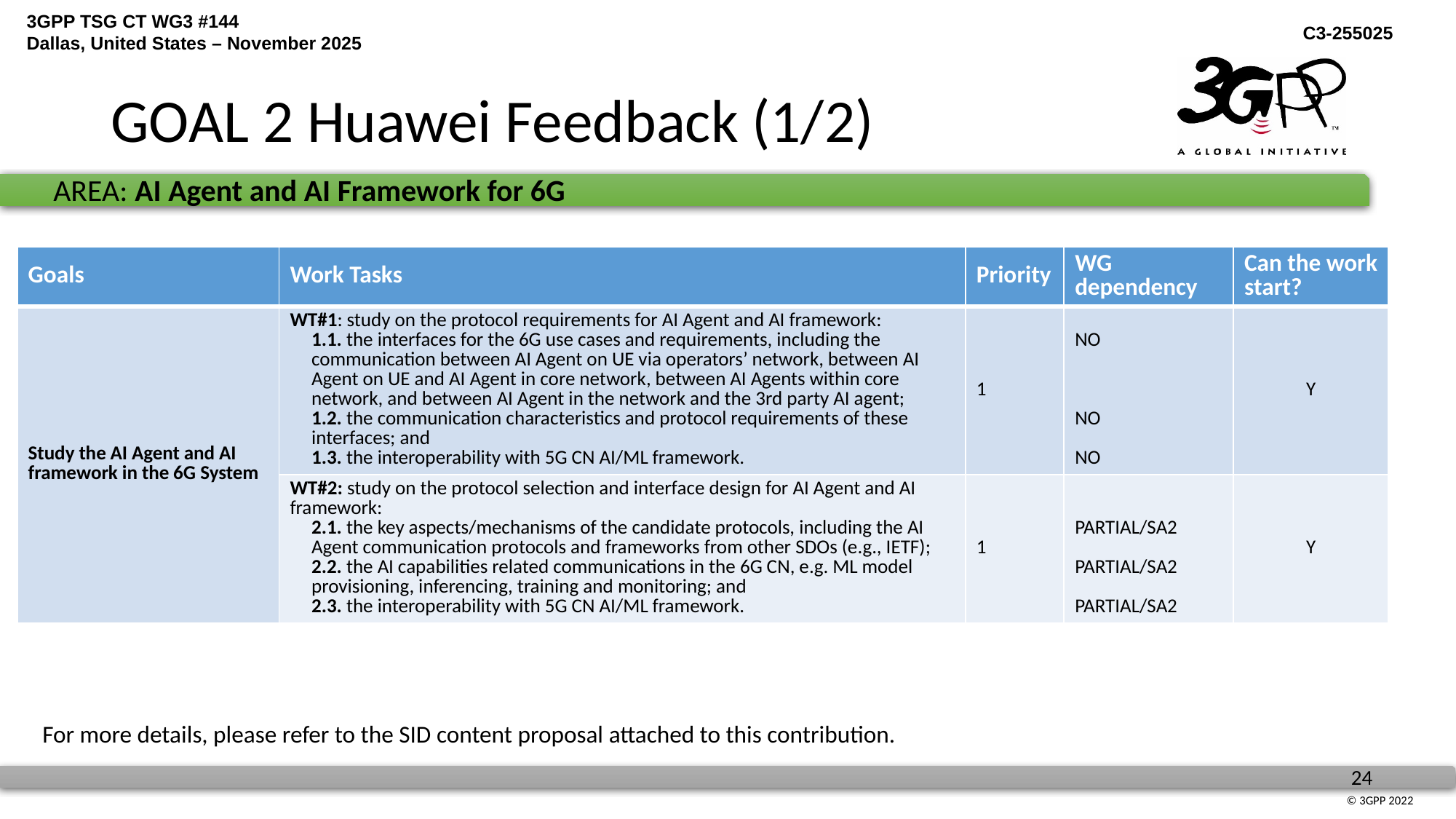

# GOAL 2 Huawei Feedback (1/2)
AREA: AI Agent and AI Framework for 6G

| Goals | Work Tasks | Priority | WG dependency | Can the work start? |
| --- | --- | --- | --- | --- |
| Study the AI Agent and AI framework in the 6G System | WT#1: study on the protocol requirements for AI Agent and AI framework: 1.1. the interfaces for the 6G use cases and requirements, including the communication between AI Agent on UE via operators’ network, between AI Agent on UE and AI Agent in core network, between AI Agents within core network, and between AI Agent in the network and the 3rd party AI agent; 1.2. the communication characteristics and protocol requirements of these interfaces; and 1.3. the interoperability with 5G CN AI/ML framework. | 1 | NO NO NO | Y |
|  | WT#2: study on the protocol selection and interface design for AI Agent and AI framework: 2.1. the key aspects/mechanisms of the candidate protocols, including the AI Agent communication protocols and frameworks from other SDOs (e.g., IETF); 2.2. the AI capabilities related communications in the 6G CN, e.g. ML model provisioning, inferencing, training and monitoring; and 2.3. the interoperability with 5G CN AI/ML framework. | 1 | PARTIAL/SA2 PARTIAL/SA2 PARTIAL/SA2 | Y |
For more details, please refer to the SID content proposal attached to this contribution.